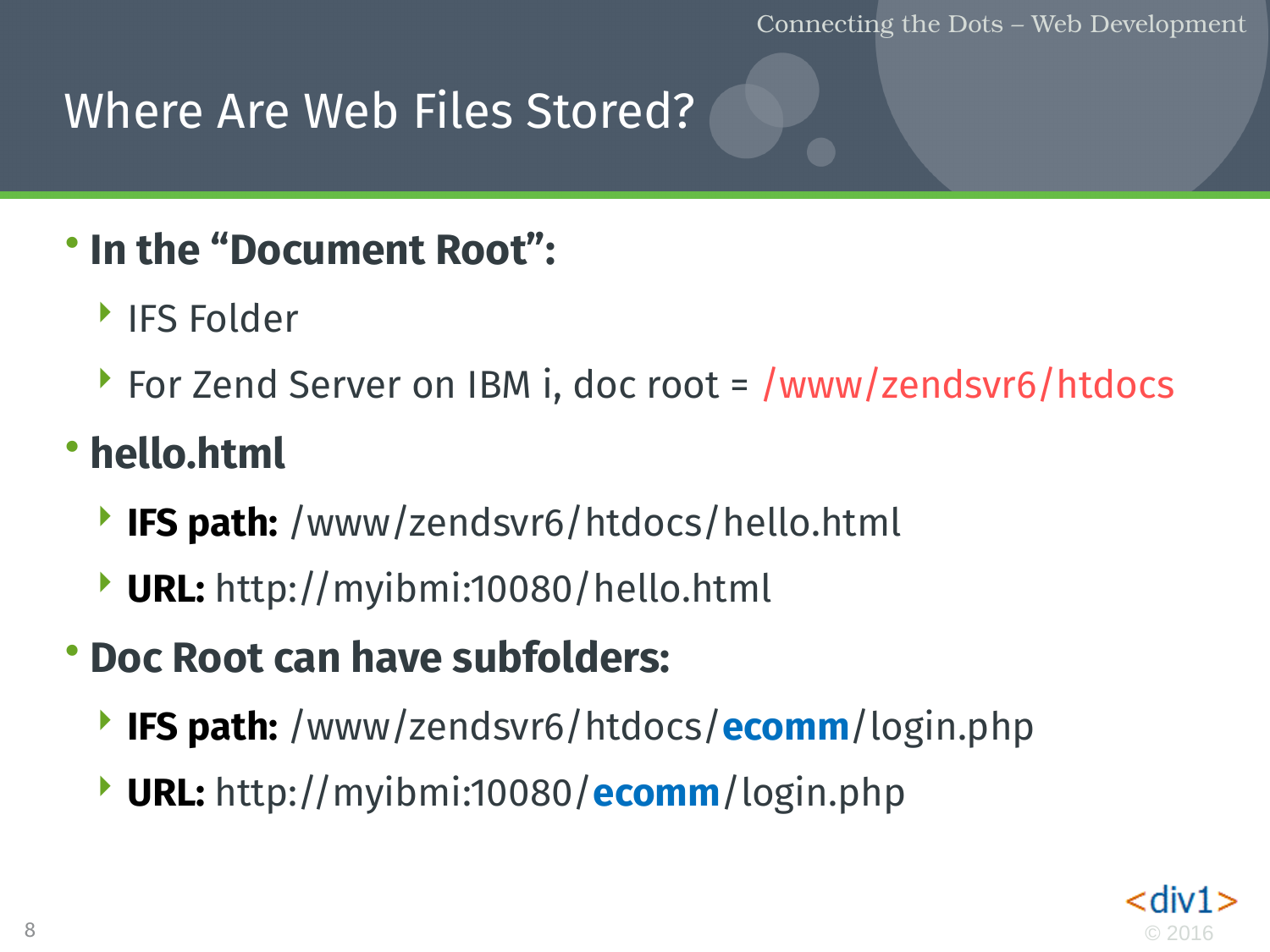

# Where Are Web Files Stored?
In the “Document Root”:
IFS Folder
For Zend Server on IBM i, doc root = /www/zendsvr6/htdocs
hello.html
IFS path: /www/zendsvr6/htdocs/hello.html
URL: http://myibmi:10080/hello.html
Doc Root can have subfolders:
IFS path: /www/zendsvr6/htdocs/ecomm/login.php
URL: http://myibmi:10080/ecomm/login.php